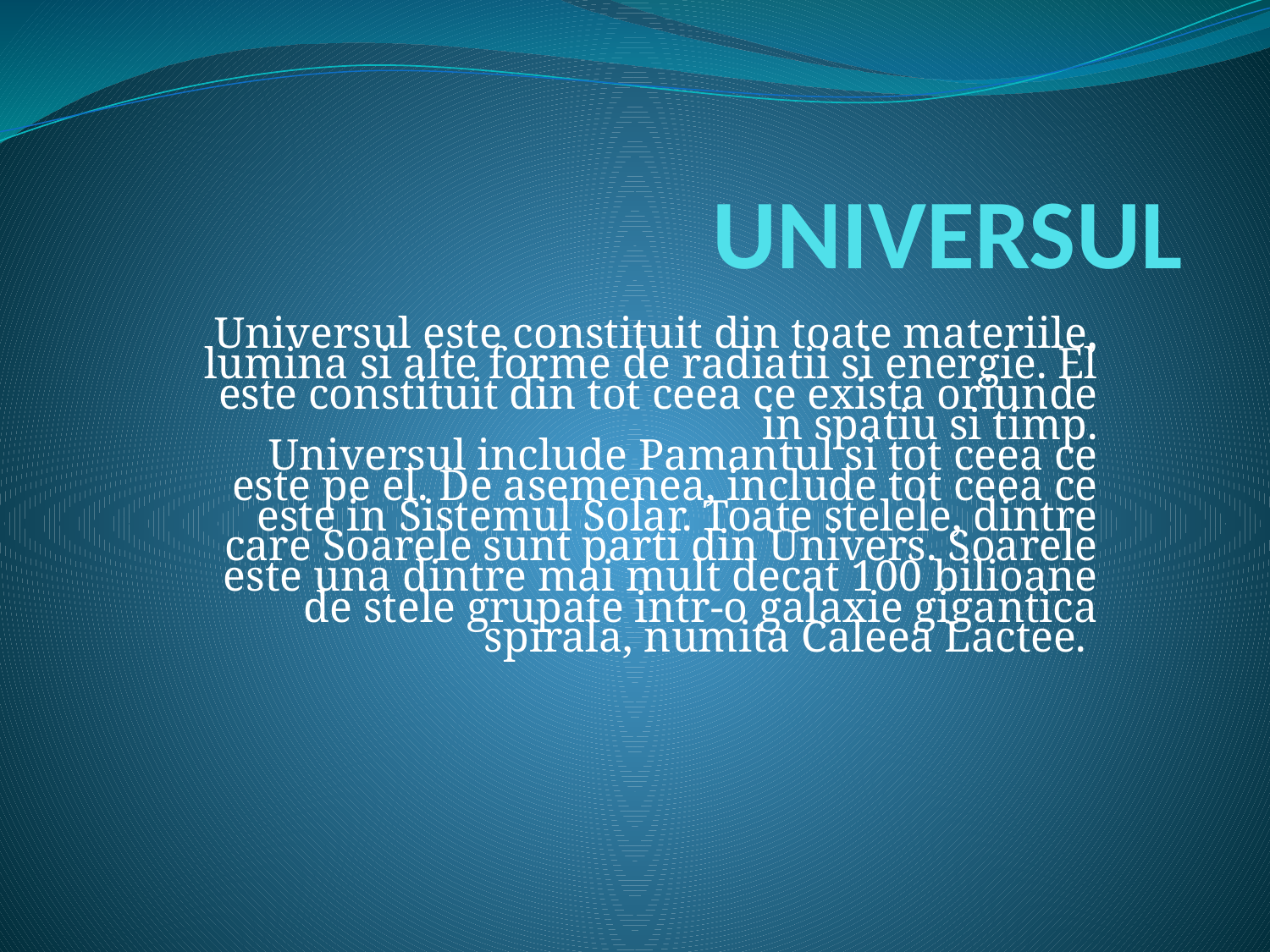

# UNIVERSUL
Universul este constituit din toate materiile, lumina si alte forme de radiatii si energie. El este constituit din tot ceea ce exista oriunde in spatiu si timp.
Universul include Pamantul si tot ceea ce este pe el. De asemenea, include tot ceea ce este in Sistemul Solar. Toate stelele, dintre care Soarele sunt parti din Univers. Soarele este una dintre mai mult decat 100 bilioane de stele grupate intr-o galaxie gigantica spirala, numita Caleea Lactee.